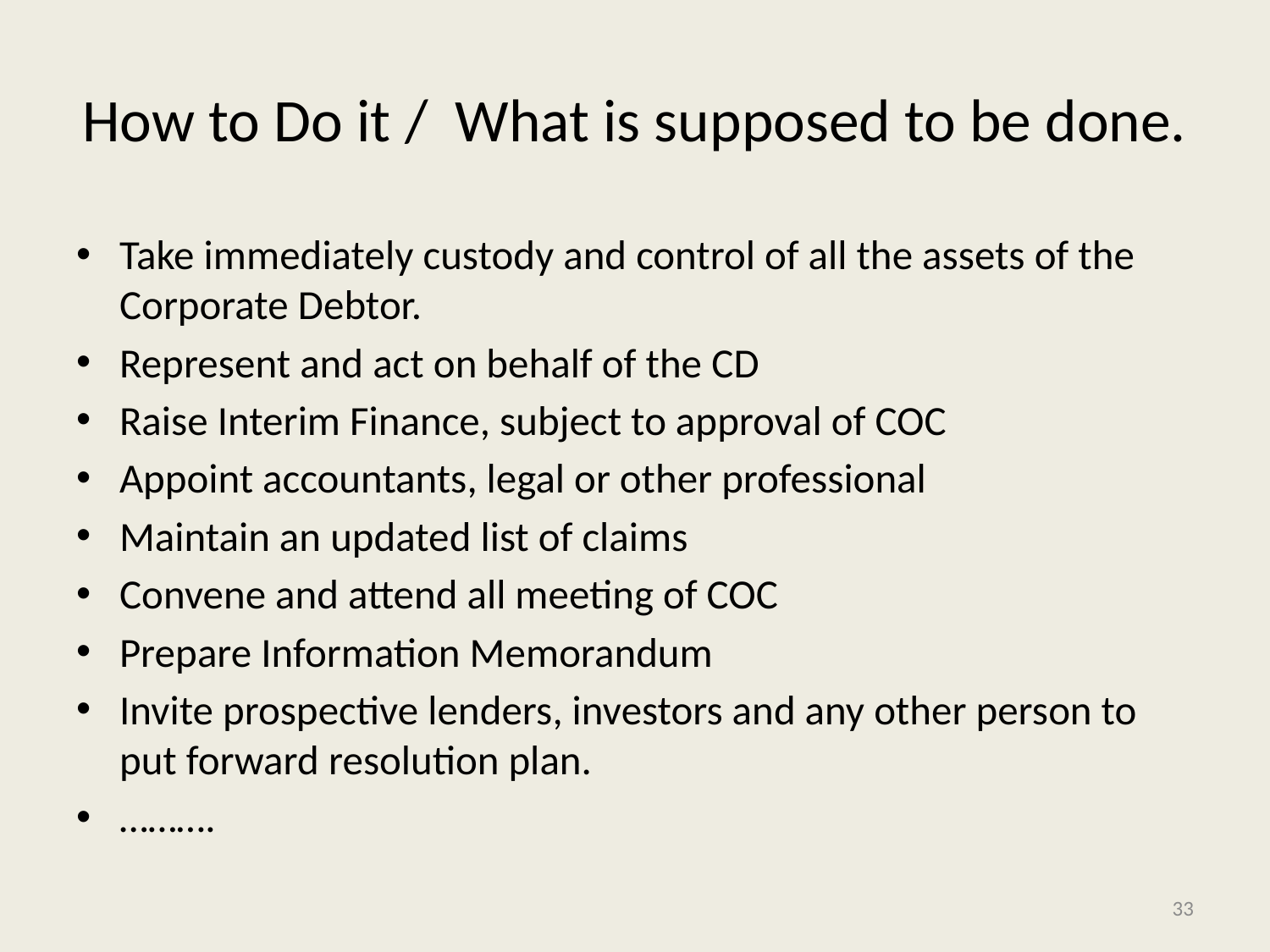

# How to Do it /  What is supposed to be done.
Take immediately custody and control of all the assets of the Corporate Debtor.
Represent and act on behalf of the CD
Raise Interim Finance, subject to approval of COC
Appoint accountants, legal or other professional
Maintain an updated list of claims
Convene and attend all meeting of COC
Prepare Information Memorandum
Invite prospective lenders, investors and any other person to put forward resolution plan.
……….

33